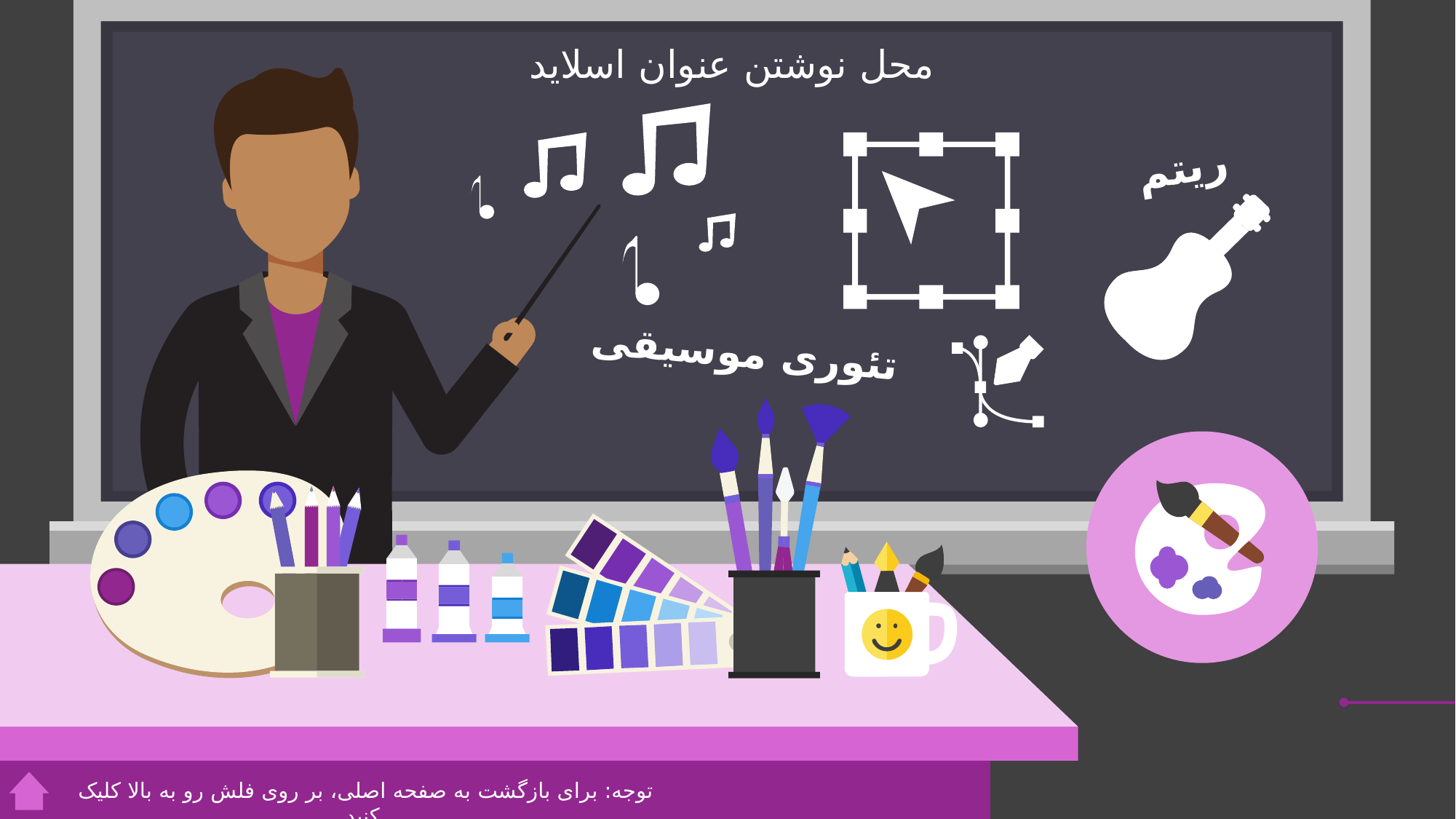

# CREATIVE ART  -  used for hyperlinks  -Do Not Delete This Text

محل نوشتن عنوان اسلاید

ریتم

تئوری موسیقی

هنر
توجه: برای بازگشت به صفحه اصلی، بر روی فلش رو به بالا کلیک کنید.